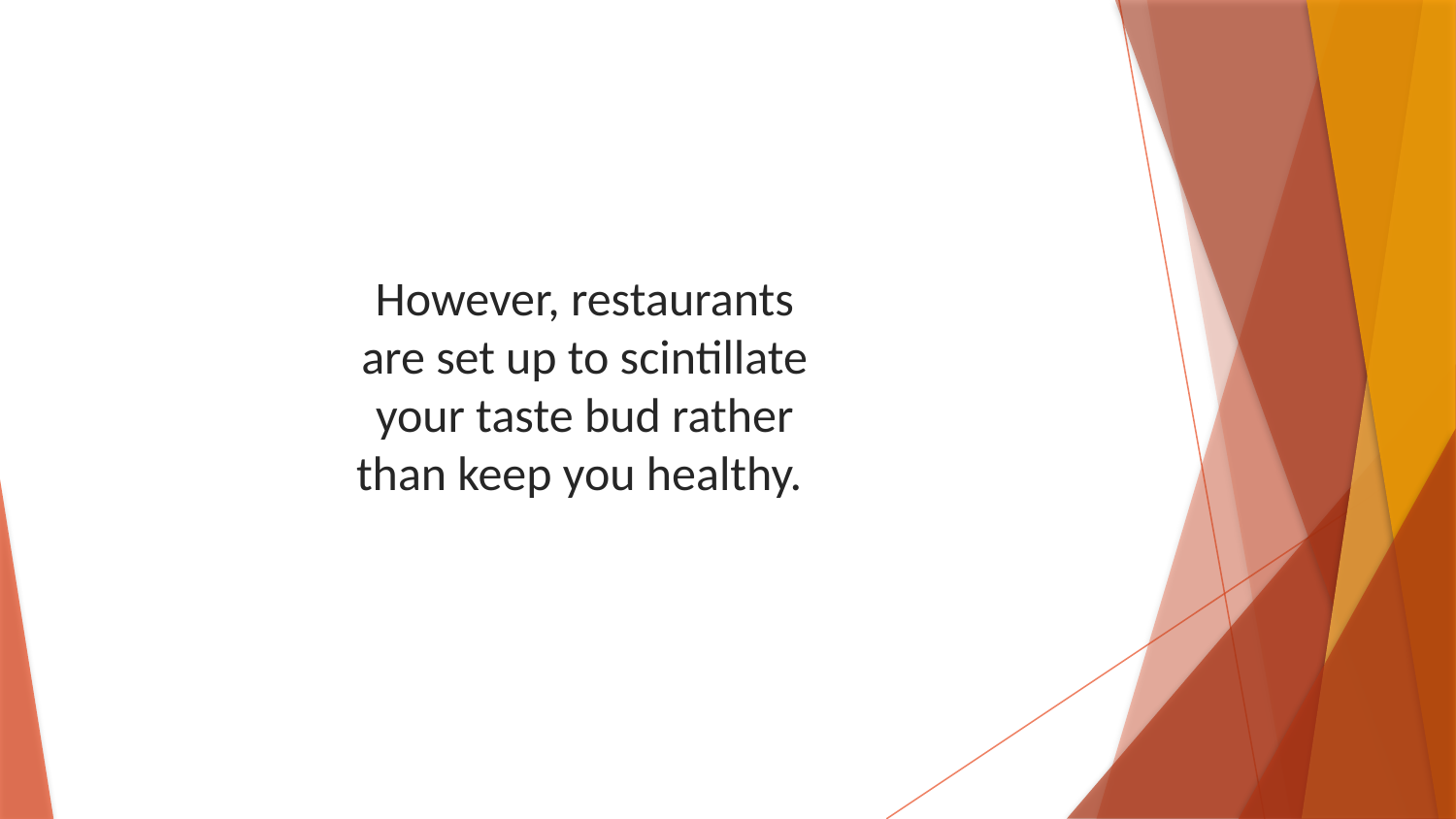

However, restaurants are set up to scintillate your taste bud rather than keep you healthy.